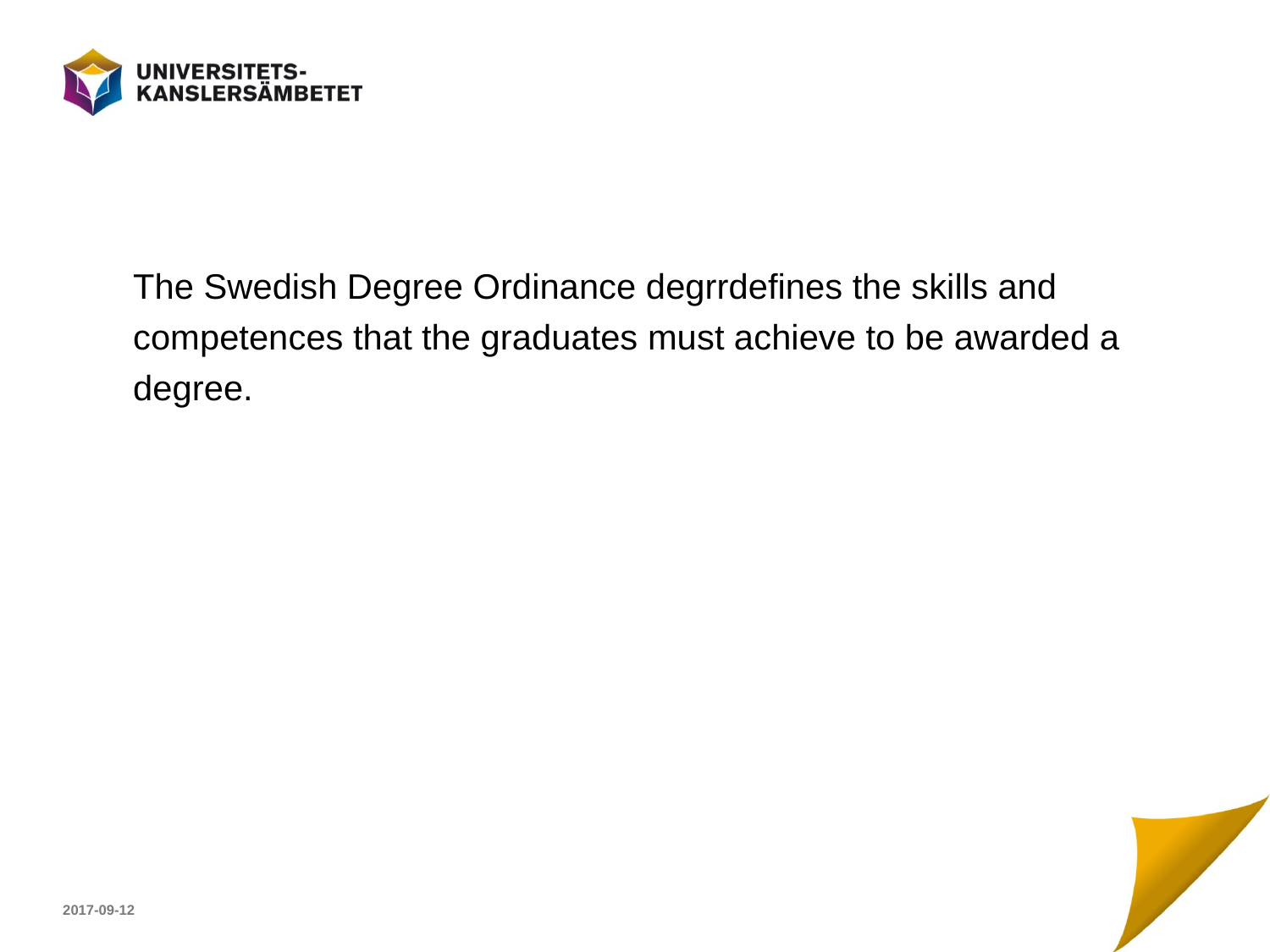

#
The Swedish Degree Ordinance degrrdefines the skills and competences that the graduates must achieve to be awarded a degree.
2017-09-12